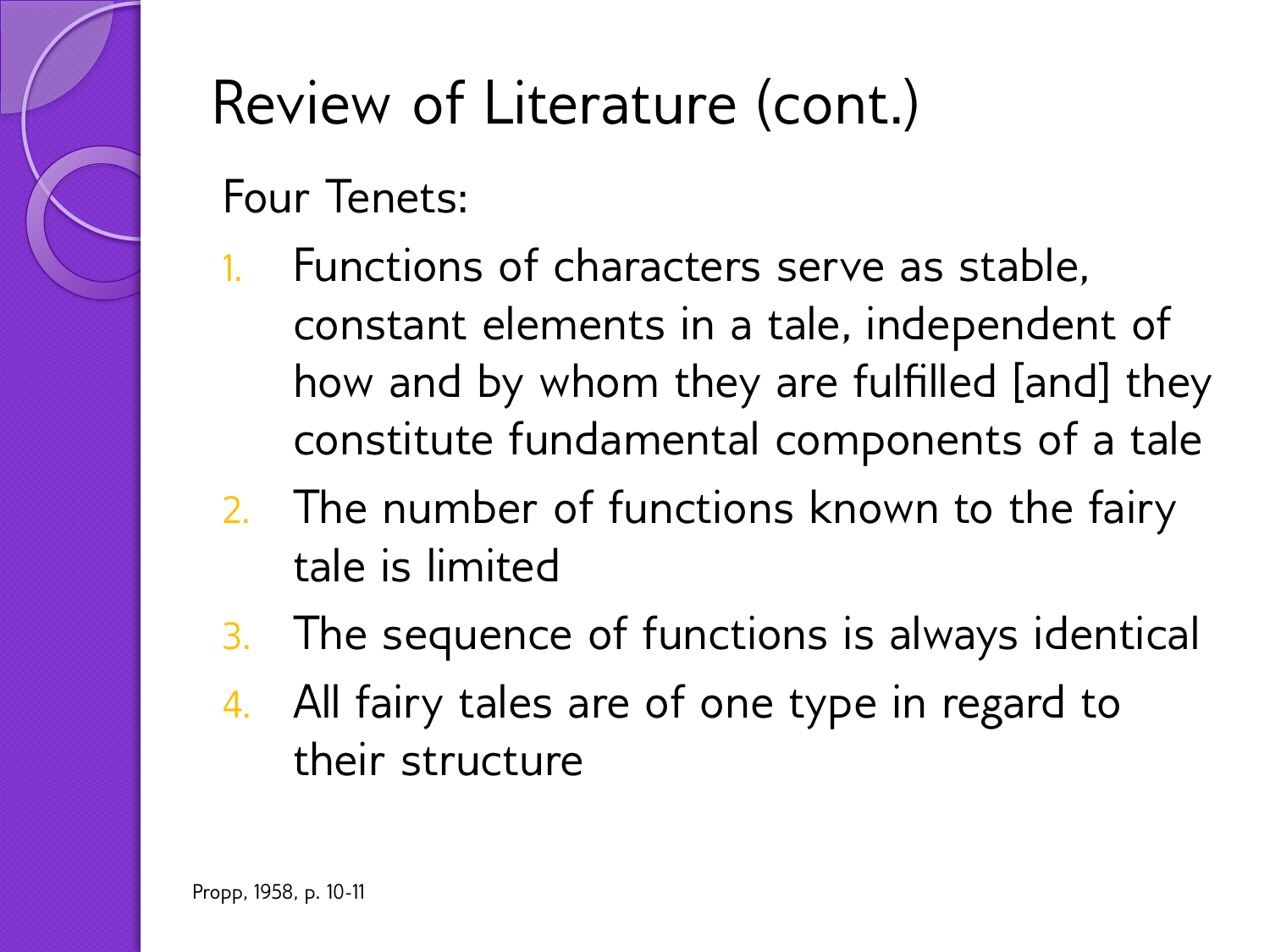

# Review of Literature (cont.)
Four Tenets:
Functions of characters serve as stable, constant elements in a tale, independent of how and by whom they are fulfilled [and] they constitute fundamental components of a tale
The number of functions known to the fairy tale is limited
The sequence of functions is always identical
All fairy tales are of one type in regard to their structure
Propp, 1958, p. 10-11